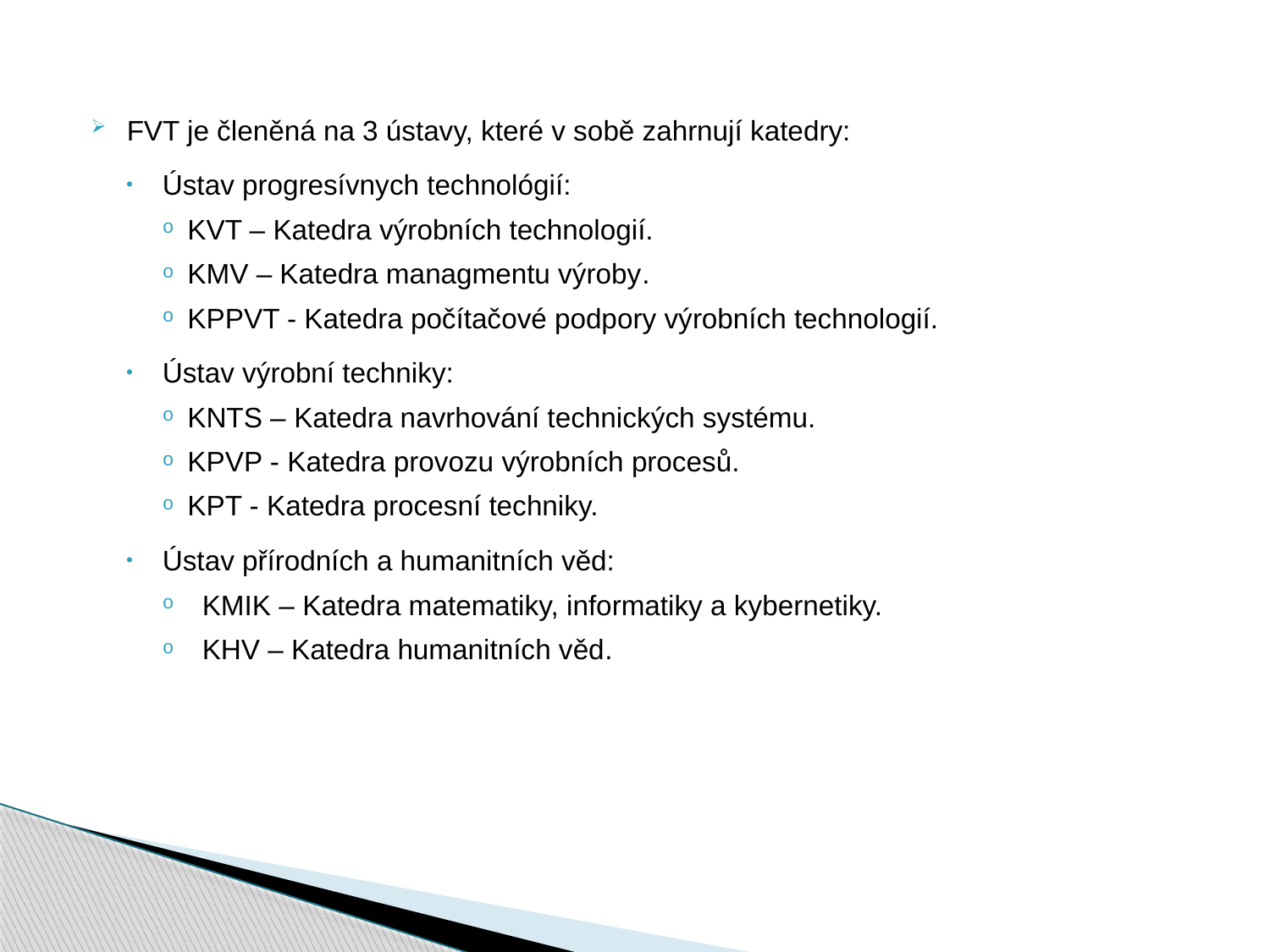

FVT je členěná na 3 ústavy, které v sobě zahrnují katedry:
Ústav progresívnych technológií:
KVT – Katedra výrobních technologií.
KMV – Katedra managmentu výroby.
KPPVT - Katedra počítačové podpory výrobních technologií.
Ústav výrobní techniky:
KNTS – Katedra navrhování technických systému.
KPVP - Katedra provozu výrobních procesů.
KPT - Katedra procesní techniky.
Ústav přírodních a humanitních věd:
KMIK – Katedra matematiky, informatiky a kybernetiky.
KHV – Katedra humanitních věd.